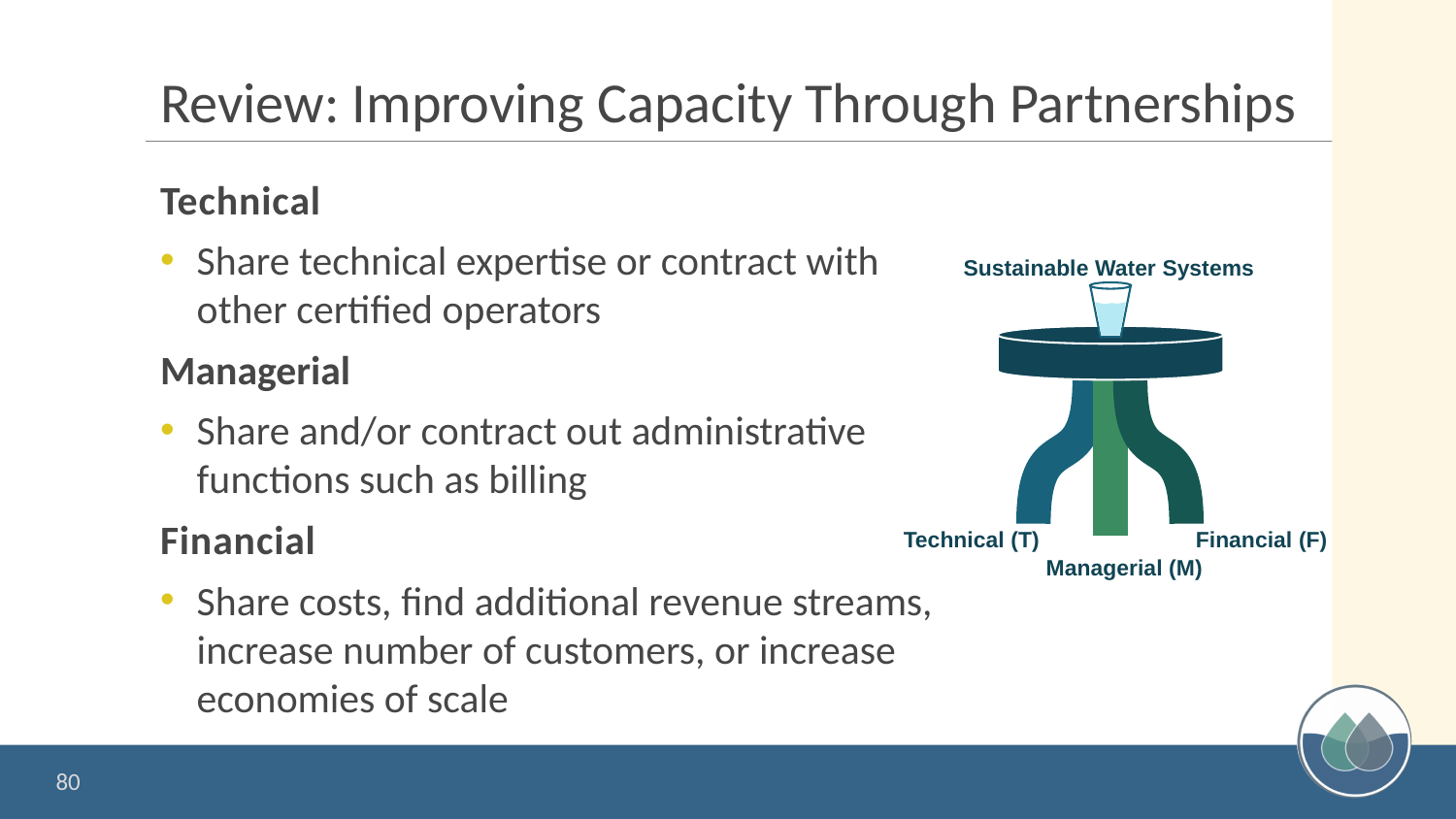

# Review: Improving Capacity Through Partnerships
Technical
Share technical expertise or contract with other certified operators
Managerial
Share and/or contract out administrative functions such as billing
Financial
Share costs, find additional revenue streams, increase number of customers, or increase economies of scale
Sustainable Water Systems

Technical (T)
Financial (F)
Managerial (M)

80